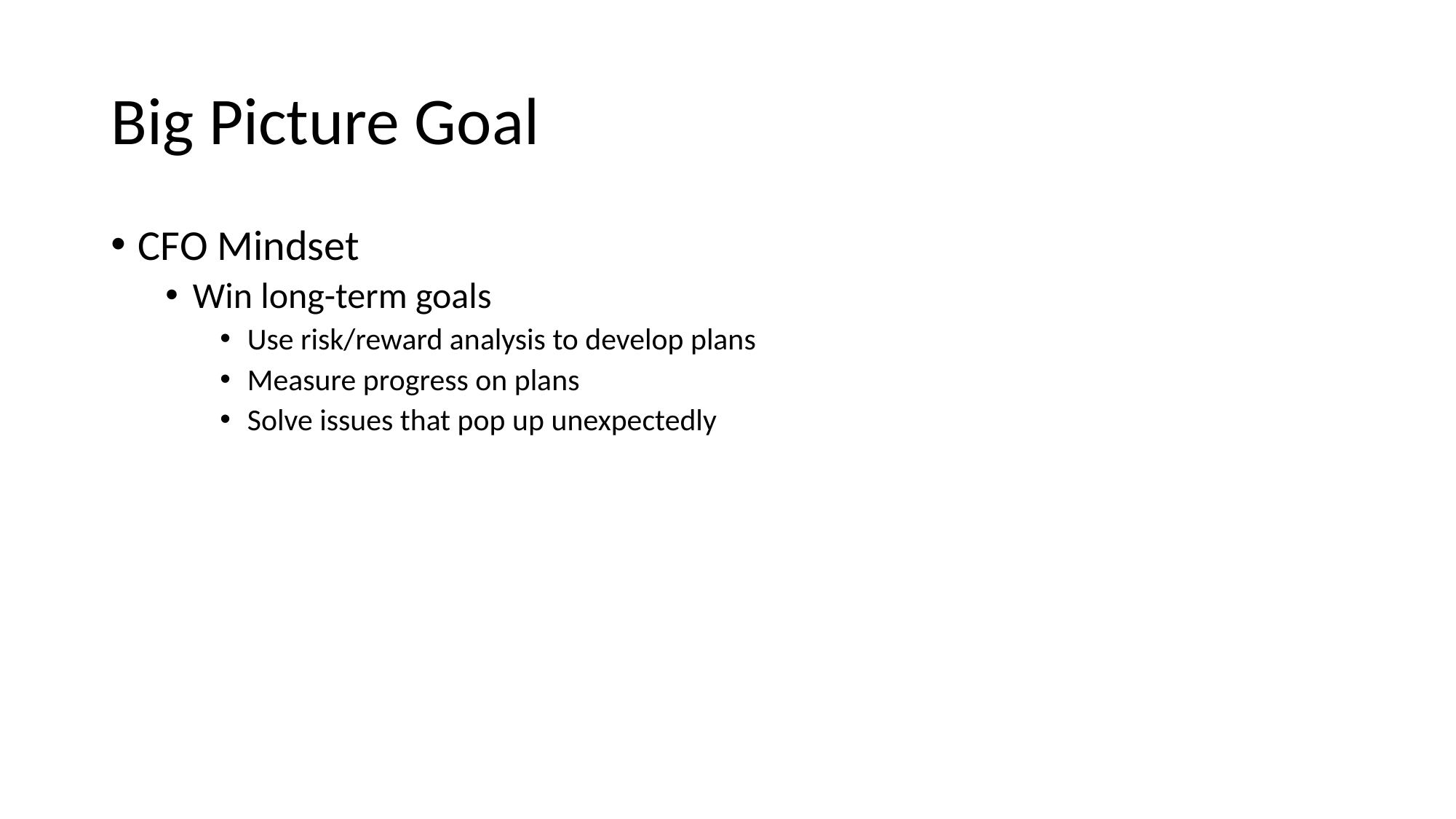

# Big Picture Goal
CFO Mindset
Win long-term goals
Use risk/reward analysis to develop plans
Measure progress on plans
Solve issues that pop up unexpectedly